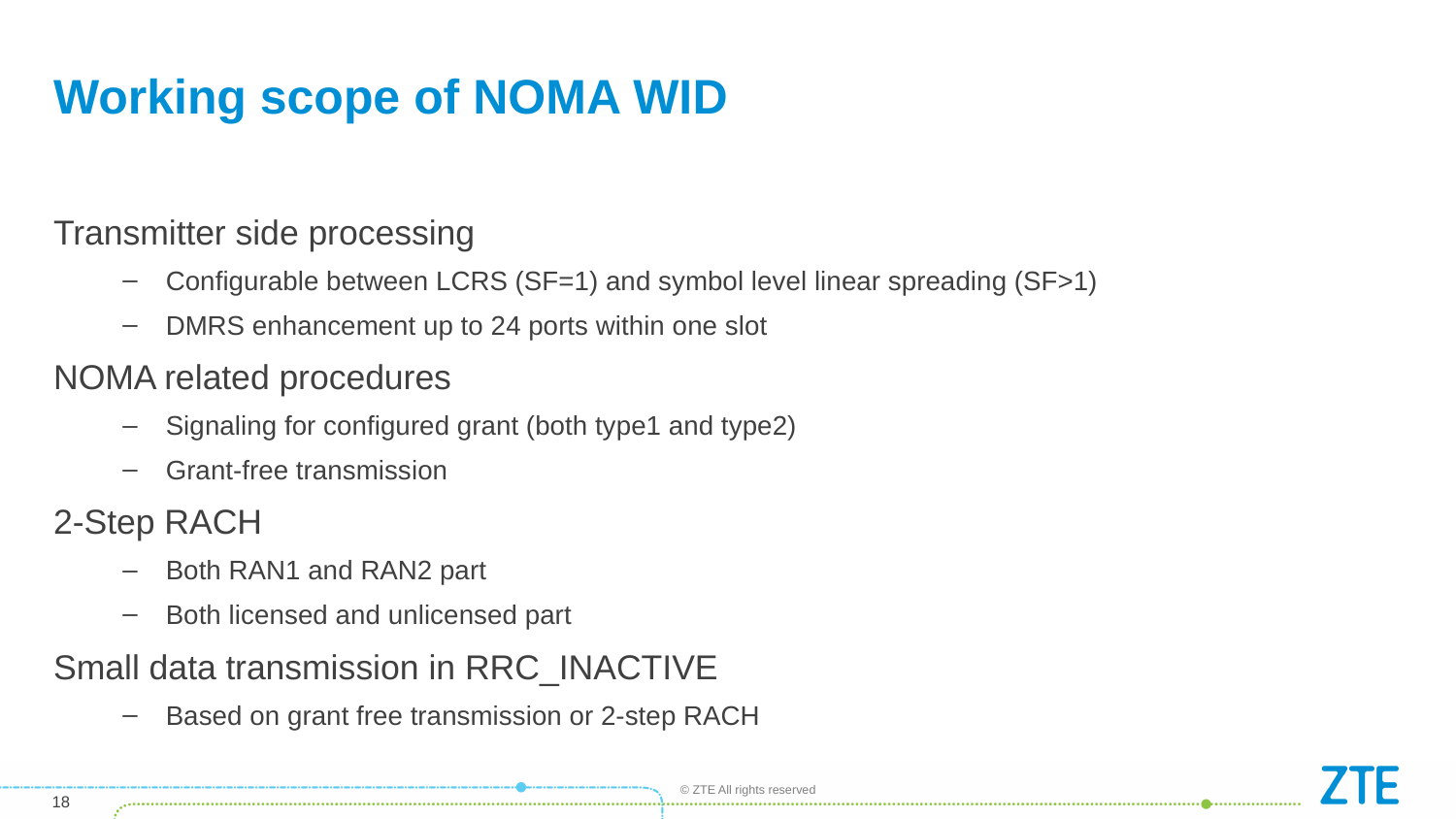

# Working scope of NOMA WID
Transmitter side processing
Configurable between LCRS (SF=1) and symbol level linear spreading (SF>1)
DMRS enhancement up to 24 ports within one slot
NOMA related procedures
Signaling for configured grant (both type1 and type2)
Grant-free transmission
2-Step RACH
Both RAN1 and RAN2 part
Both licensed and unlicensed part
Small data transmission in RRC_INACTIVE
Based on grant free transmission or 2-step RACH